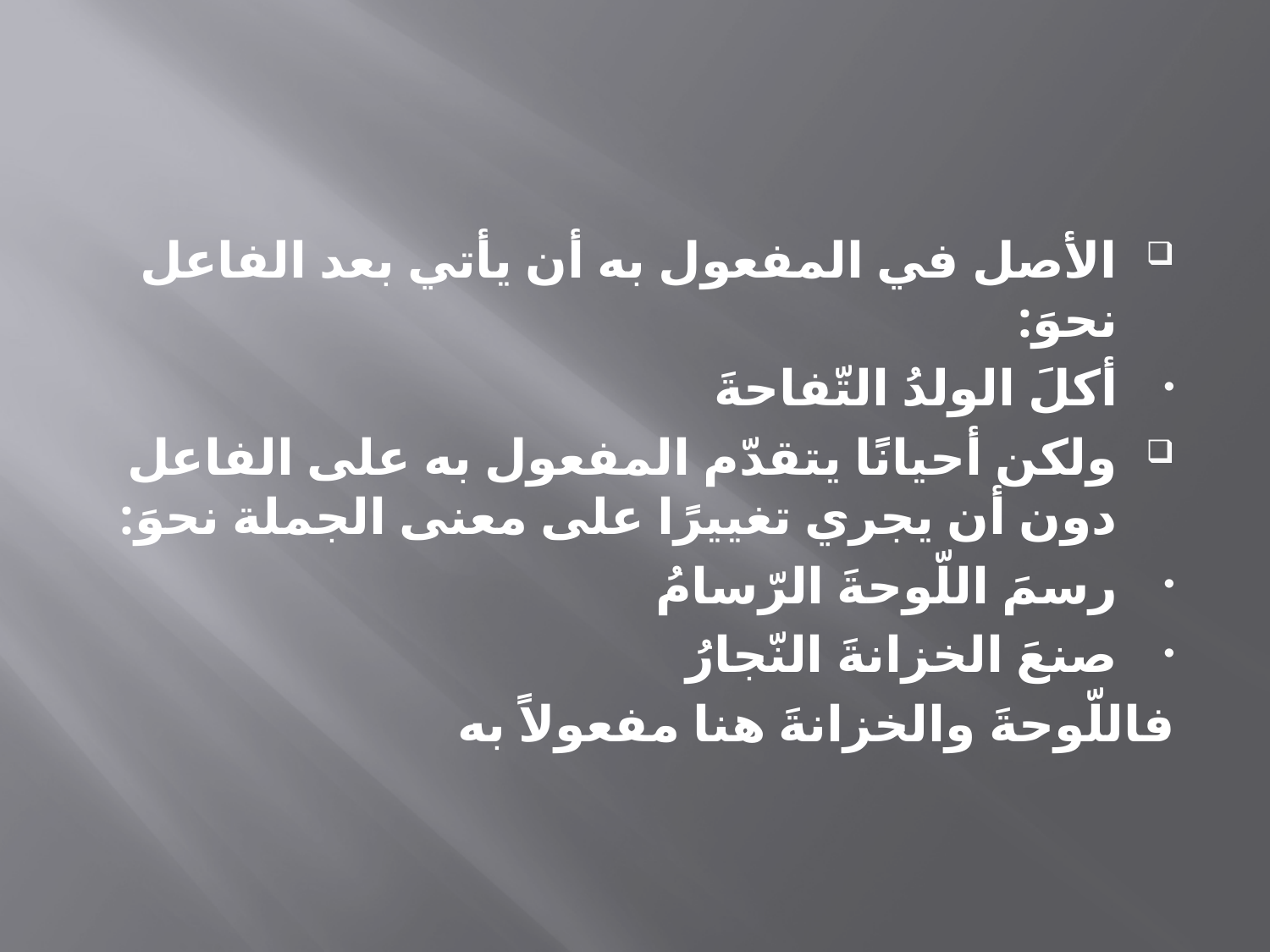

#
الأصل في المفعول به أن يأتي بعد الفاعل نحوَ:
أكلَ الولدُ التّفاحةَ
ولكن أحيانًا يتقدّم المفعول به على الفاعل دون أن يجري تغييرًا على معنى الجملة نحوَ:
رسمَ اللّوحةَ الرّسامُ
صنعَ الخزانةَ النّجارُ
فاللّوحةَ والخزانةَ هنا مفعولاً به